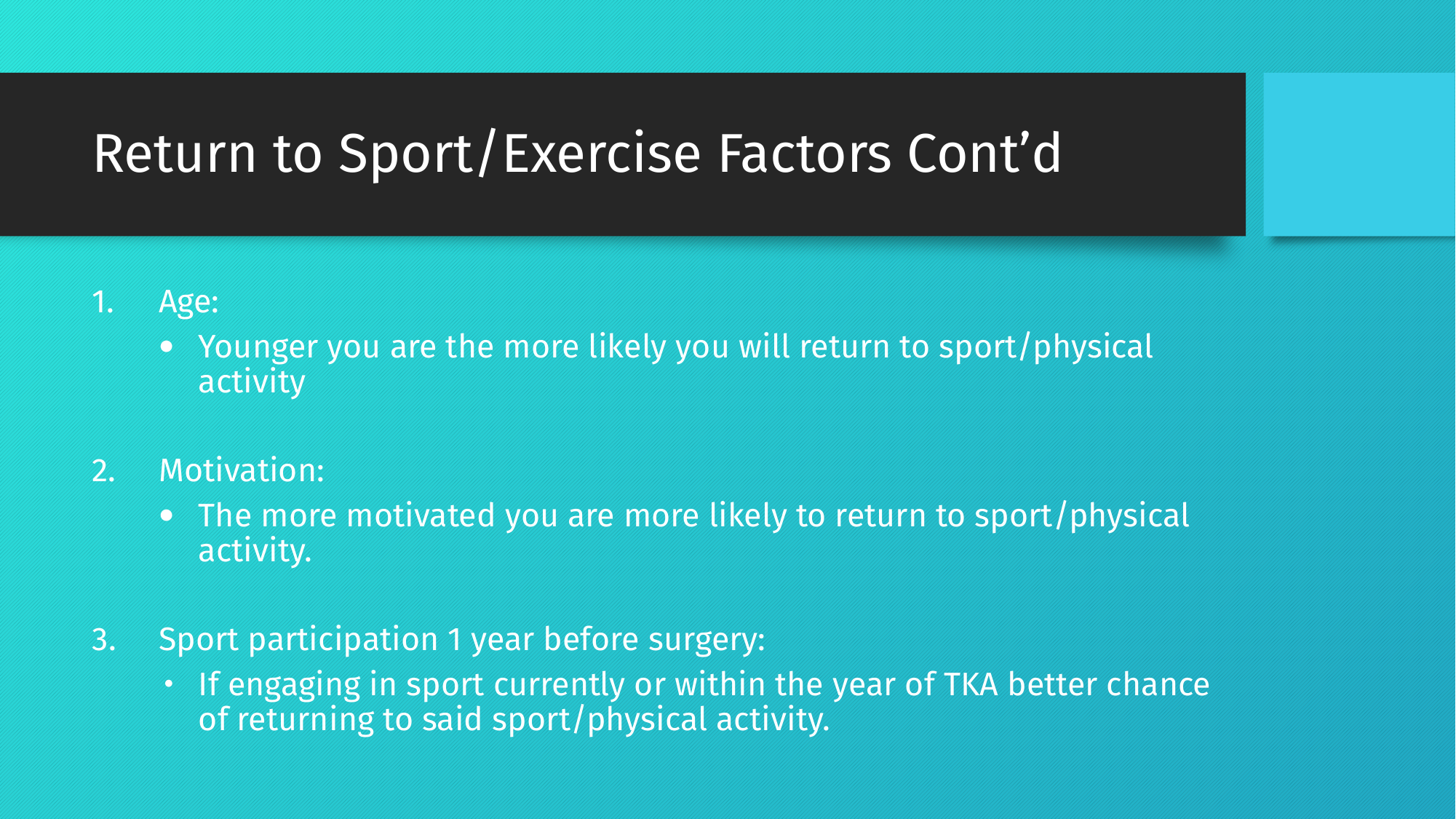

# Return to Sport/Exercise Factors Cont’d

1.	Age:
Younger you are the more likely you will return to sport/physical activity

2.	Motivation:
The more motivated you are more likely to return to sport/physical activity.

3.	Sport participation 1 year before surgery:
If engaging in sport currently or within the year of TKA better chance of returning to said sport/physical activity.